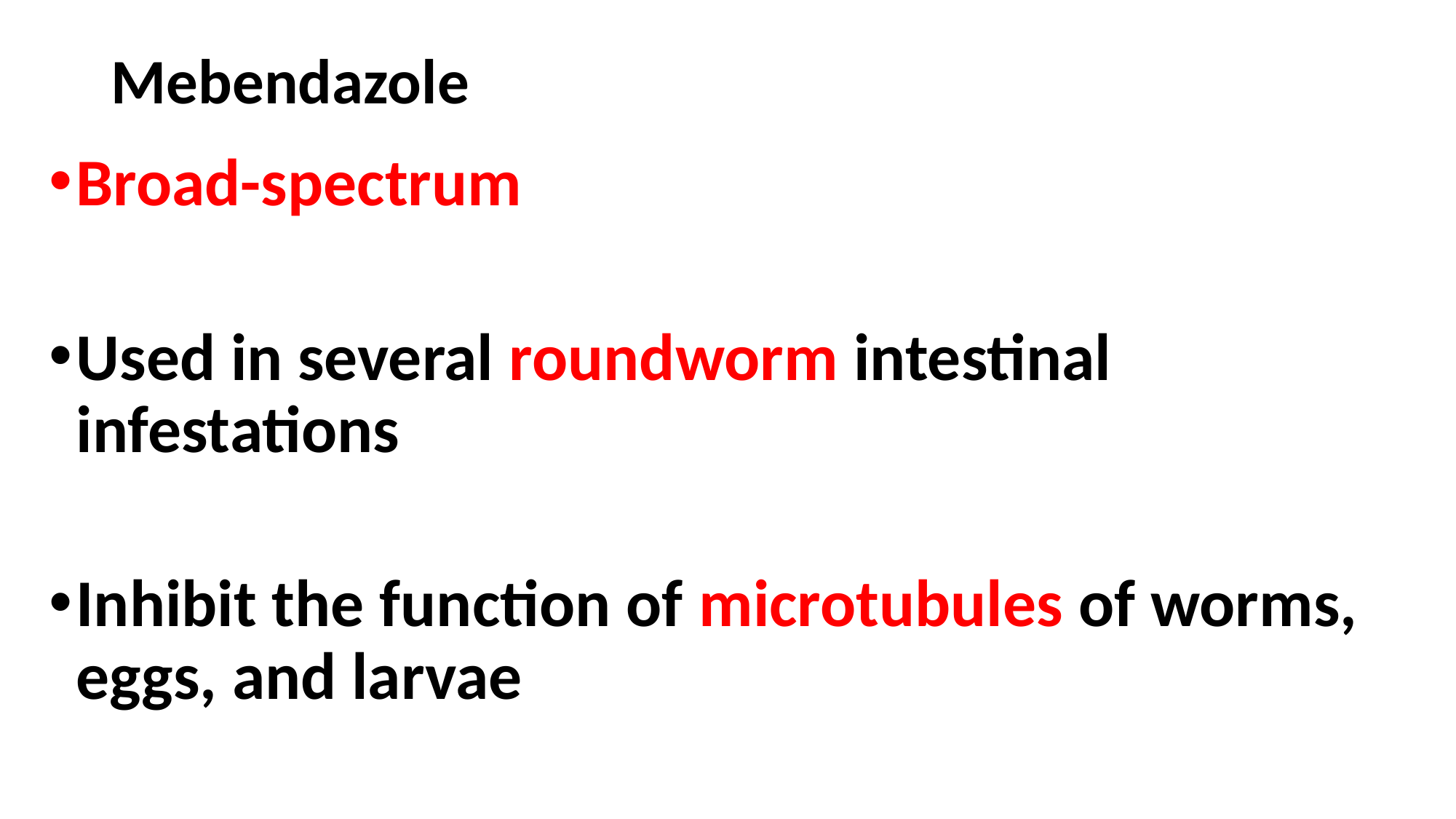

# Mebendazole
Broad-spectrum

Used in several roundworm intestinal infestations

Inhibit the function of microtubules of worms, eggs, and larvae